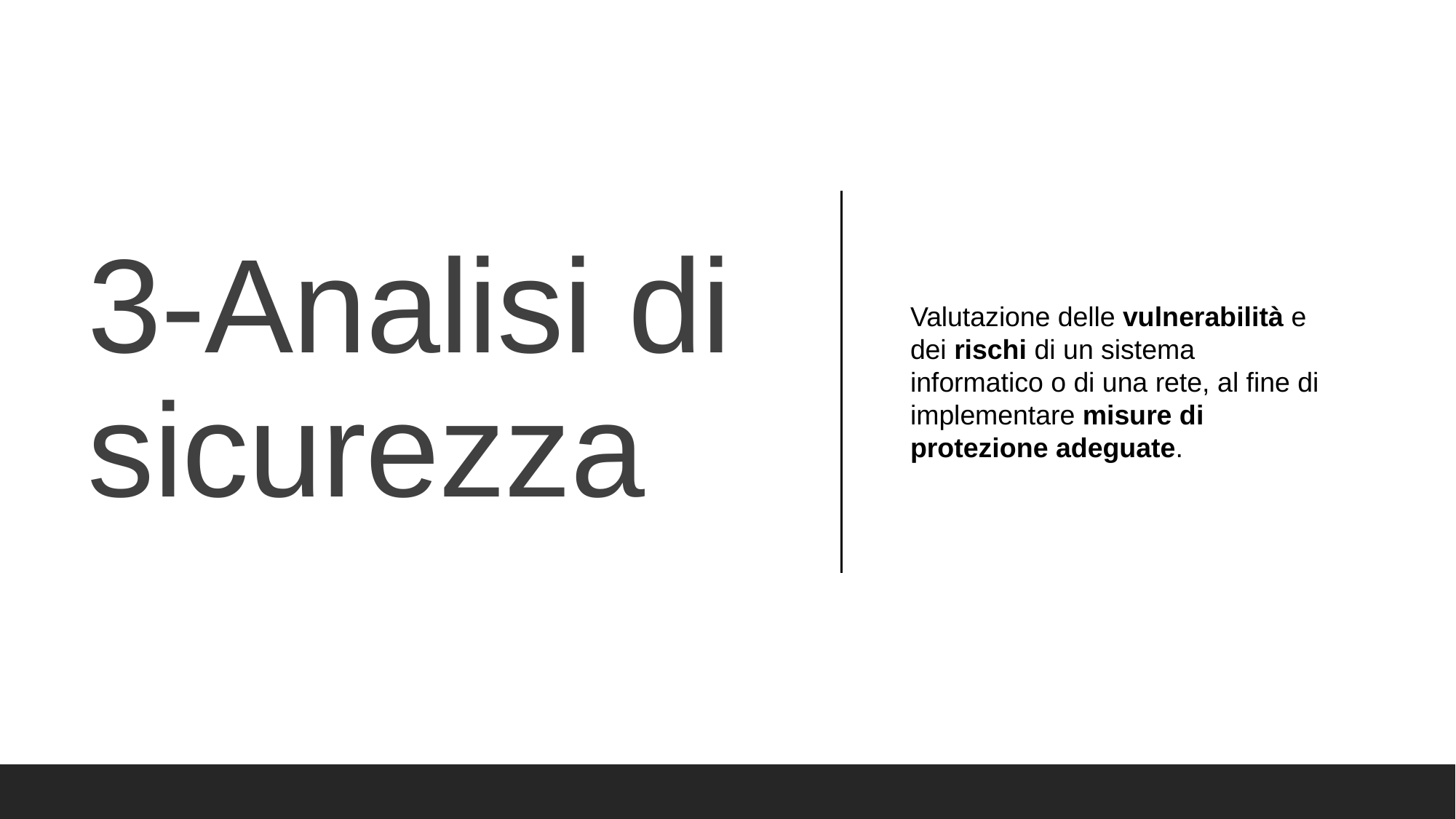

# 3-Analisi di sicurezza
Valutazione delle vulnerabilità e dei rischi di un sistema informatico o di una rete, al fine di implementare misure di protezione adeguate.